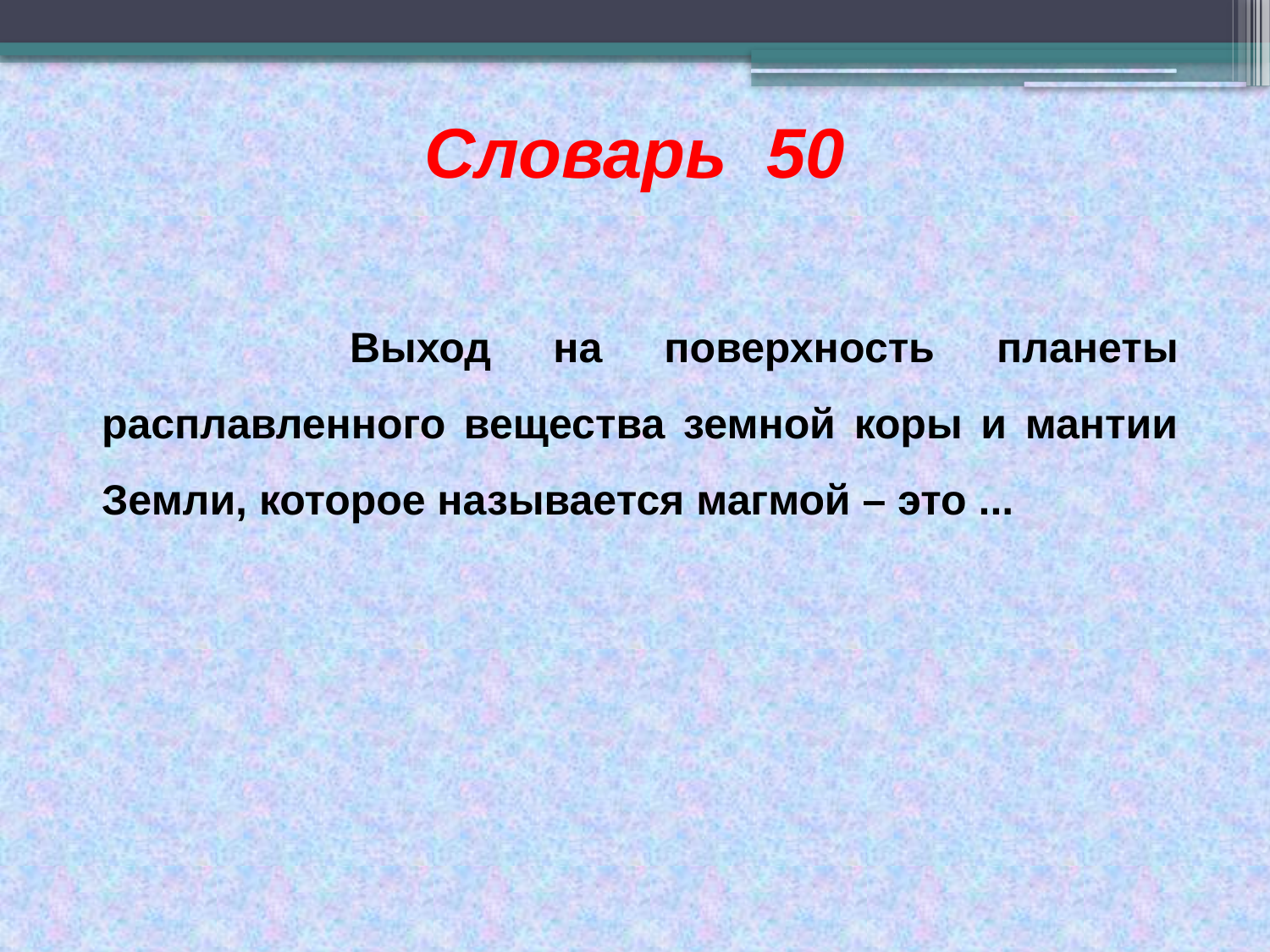

Словарь  50

    Выход на поверхность планеты расплавленного вещества земной коры и мантии Земли, которое называется магмой – это ...